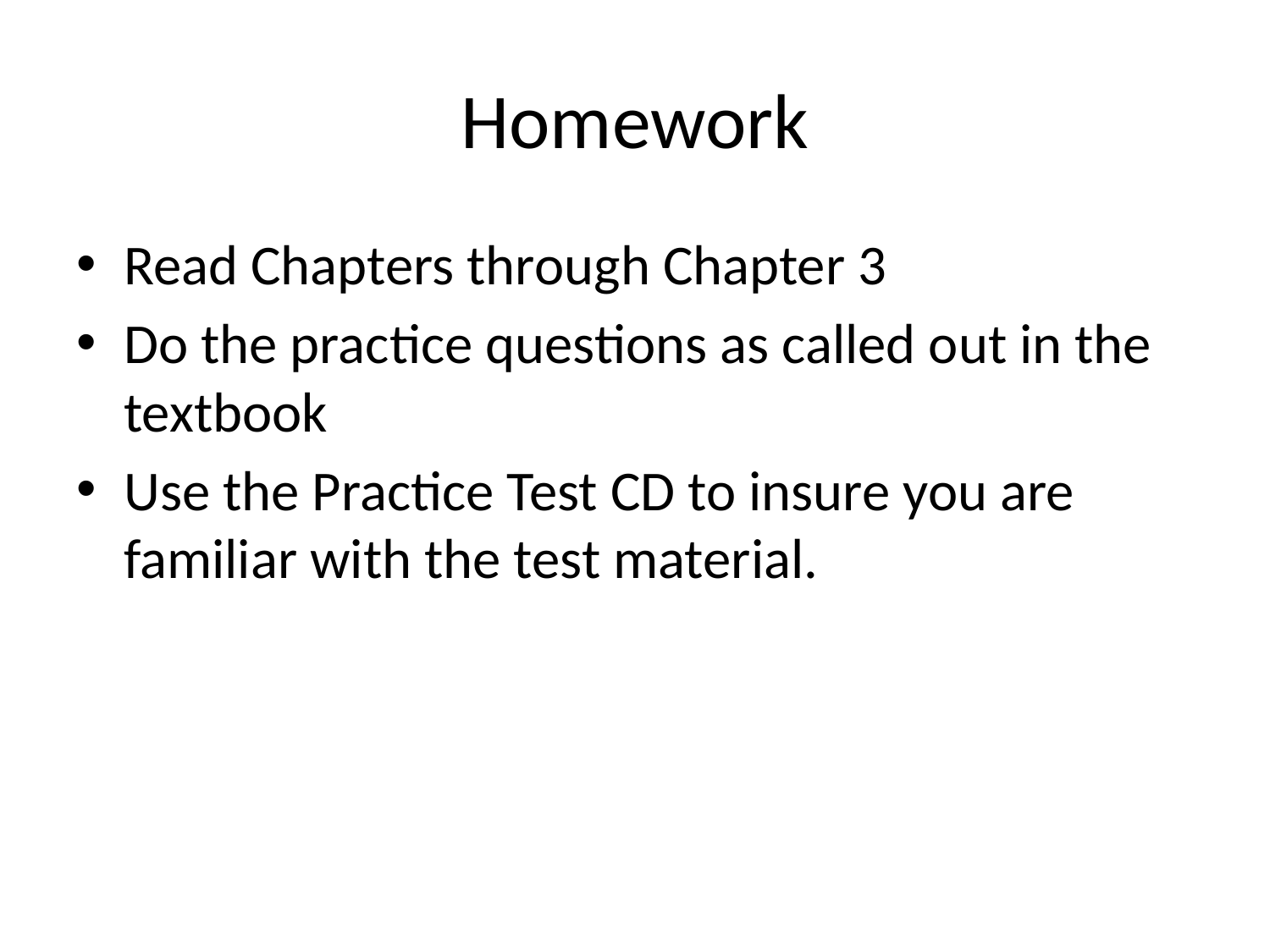

# Homework
Read Chapters through Chapter 3
Do the practice questions as called out in the textbook
Use the Practice Test CD to insure you are familiar with the test material.